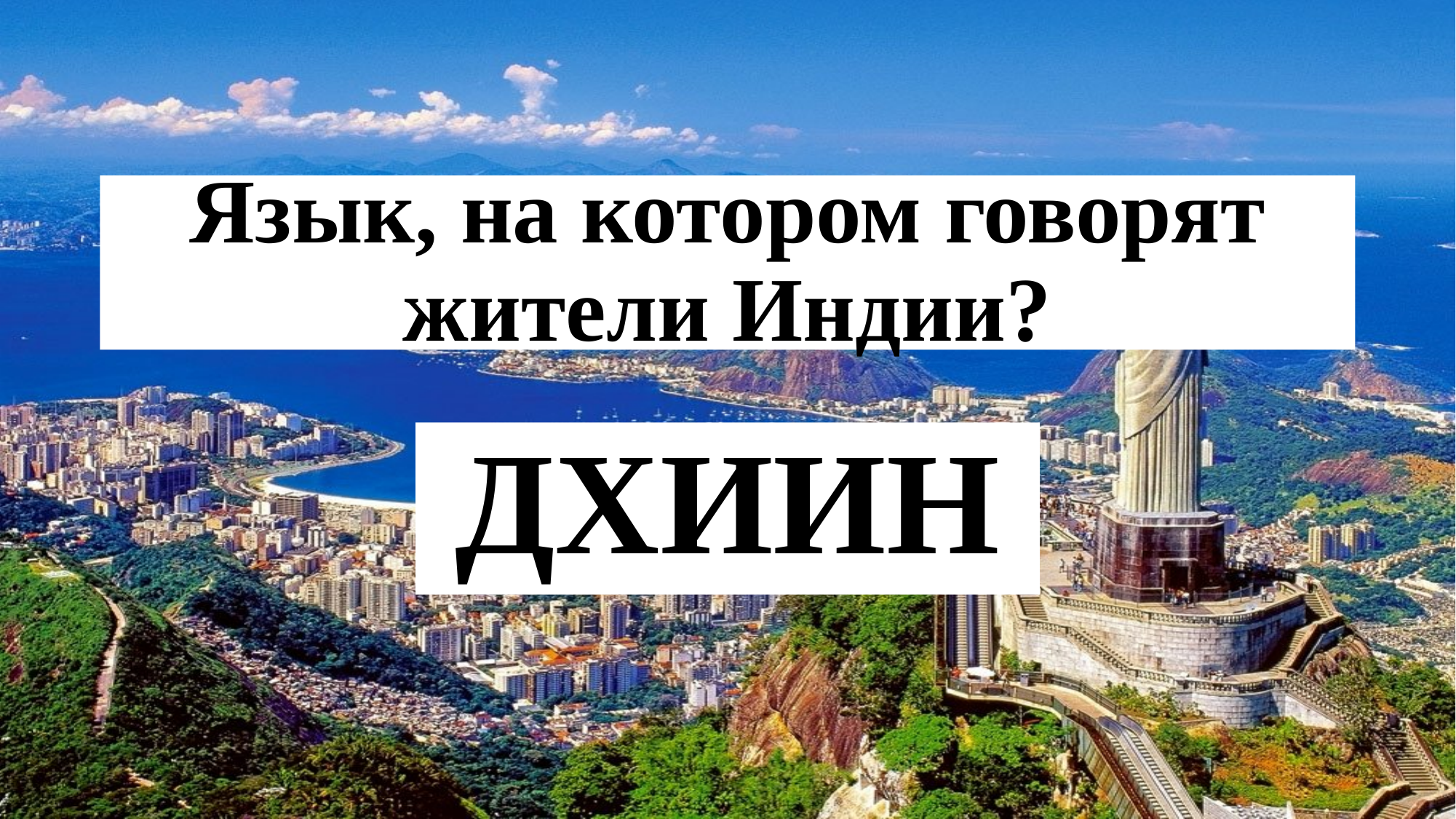

# Язык, на котором говорят жители Индии?
ДХИИН